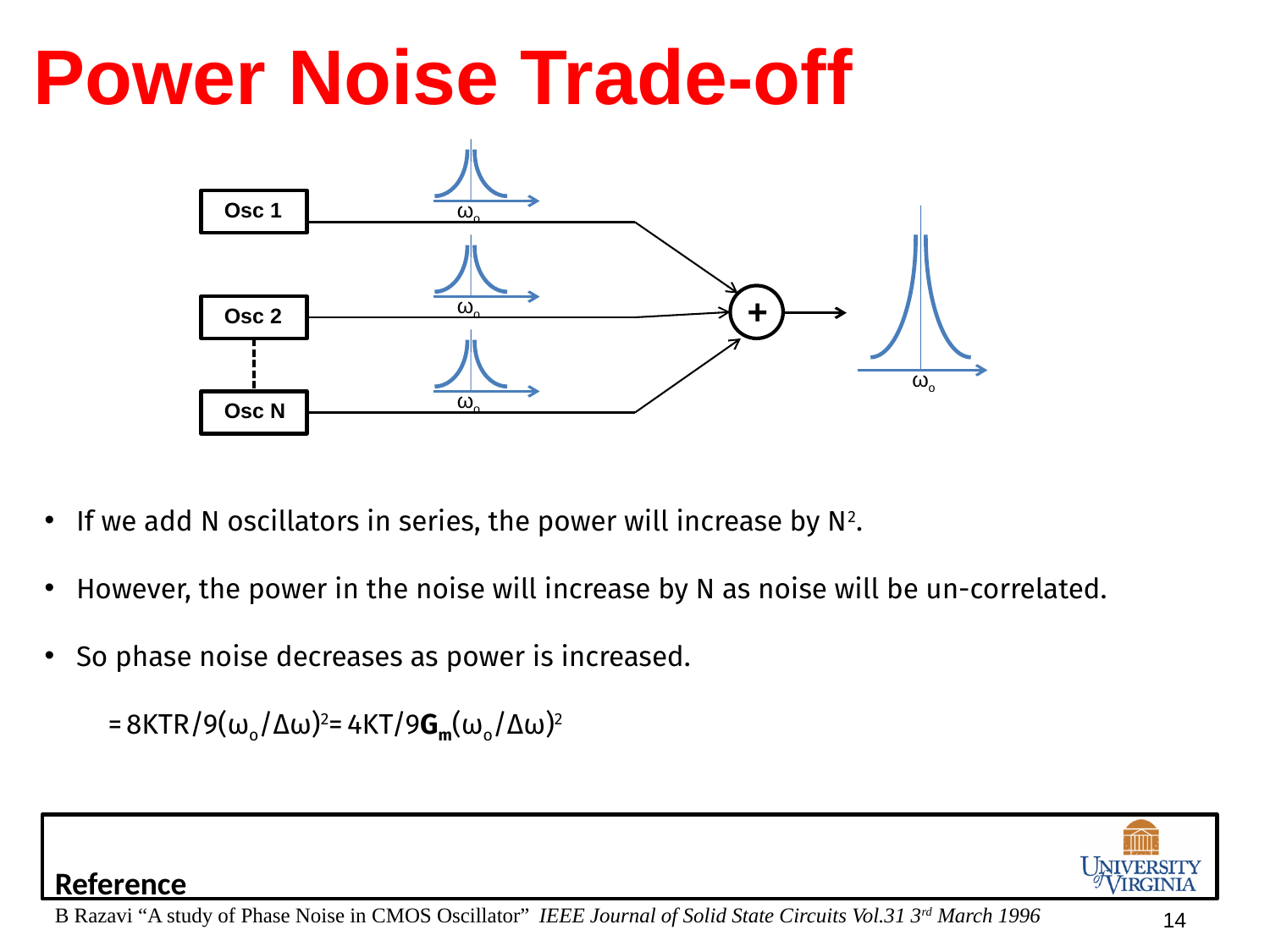

Power Noise Trade-off

Osc 1
ωo

+

ωo

Osc 2

ωo
ωo

Osc N
If we add N oscillators in series, the power will increase by N2.

However, the power in the noise will increase by N as noise will be un-correlated.

So phase noise decreases as power is increased.

= 8KTR/9(ωo/Δω)2= 4KT/9Gm(ωo/Δω)2

Reference
B Razavi “A study of Phase Noise in CMOS Oscillator”  IEEE Journal of Solid State Circuits Vol.31 3rd March 1996